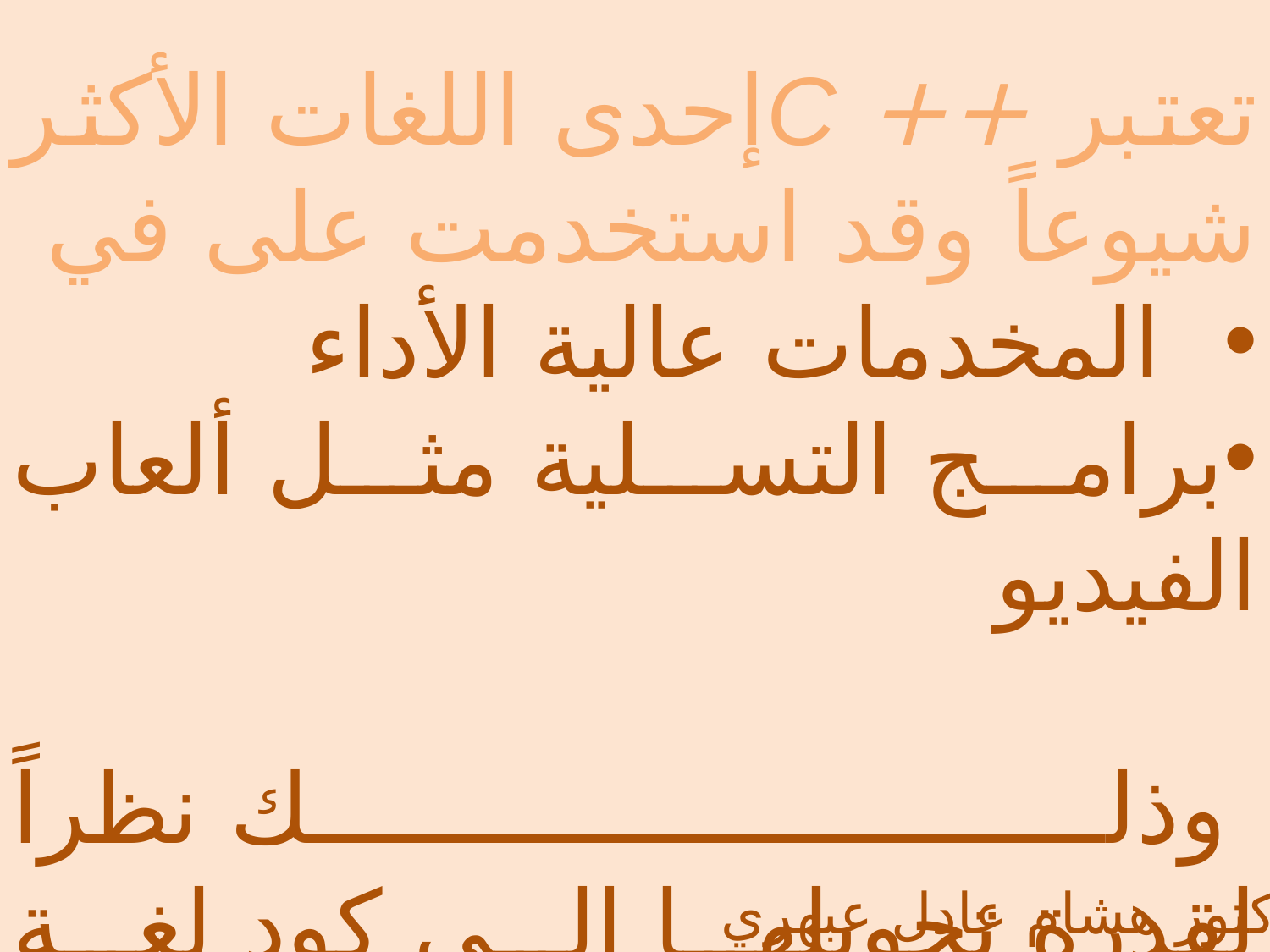

تعتبر ++ Cإحدى اللغات الأكثر شيوعاً وقد استخدمت على في
  المخدمات عالية الأداء
برامج التسلية مثل ألعاب الفيديو

 وذلك نظراً لقدرة تحويلها إلى كود لغة تجميع  (Assembly) شديد الفعالية.
الدكتور هشام عادل عبهري